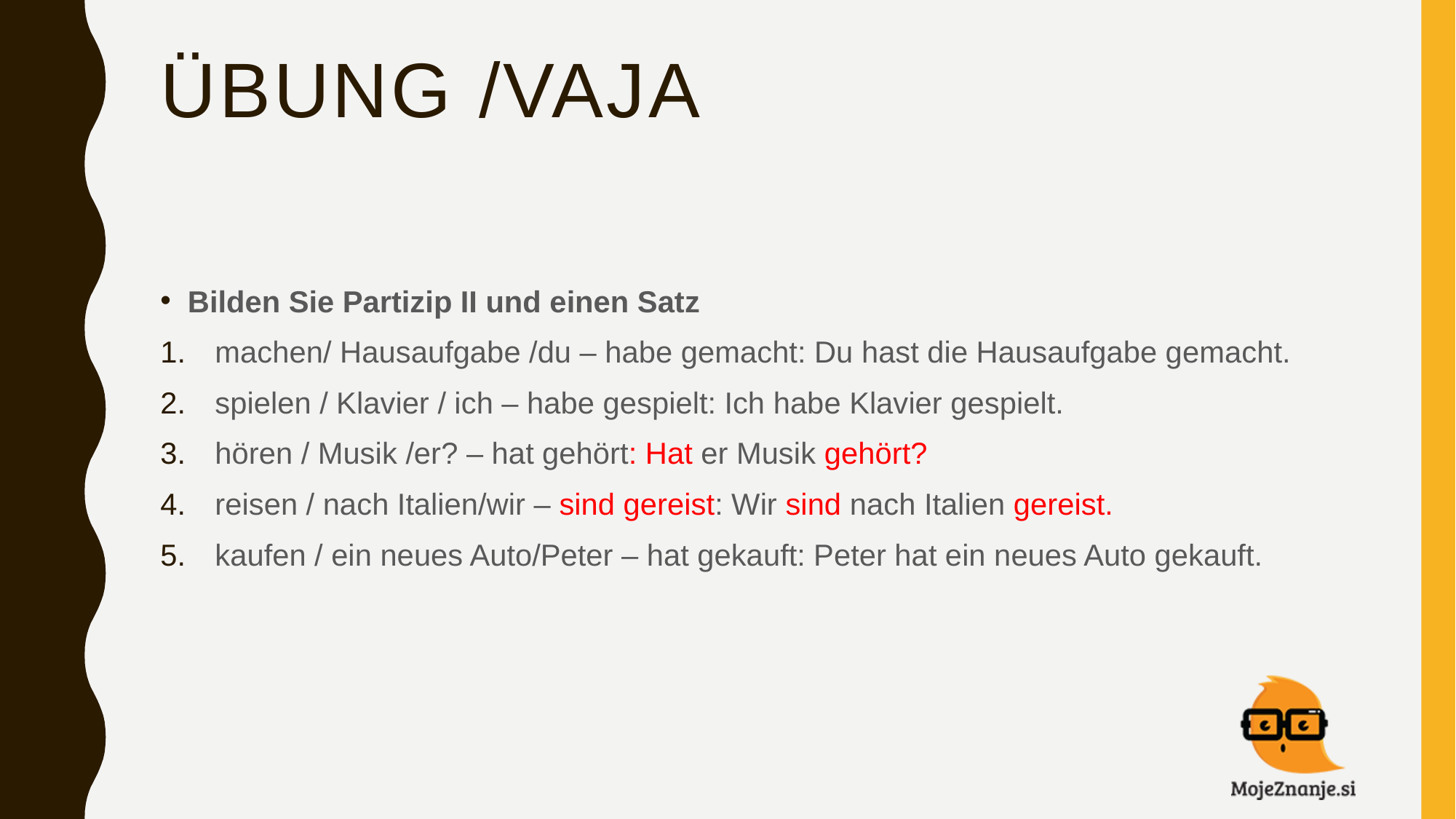

# übung /vaja
Bilden Sie Partizip II und einen Satz
machen/ Hausaufgabe /du – habe gemacht: Du hast die Hausaufgabe gemacht.
spielen / Klavier / ich – habe gespielt: Ich habe Klavier gespielt.
hören / Musik /er? – hat gehört: Hat er Musik gehört?
reisen / nach Italien/wir – sind gereist: Wir sind nach Italien gereist.
kaufen / ein neues Auto/Peter – hat gekauft: Peter hat ein neues Auto gekauft.